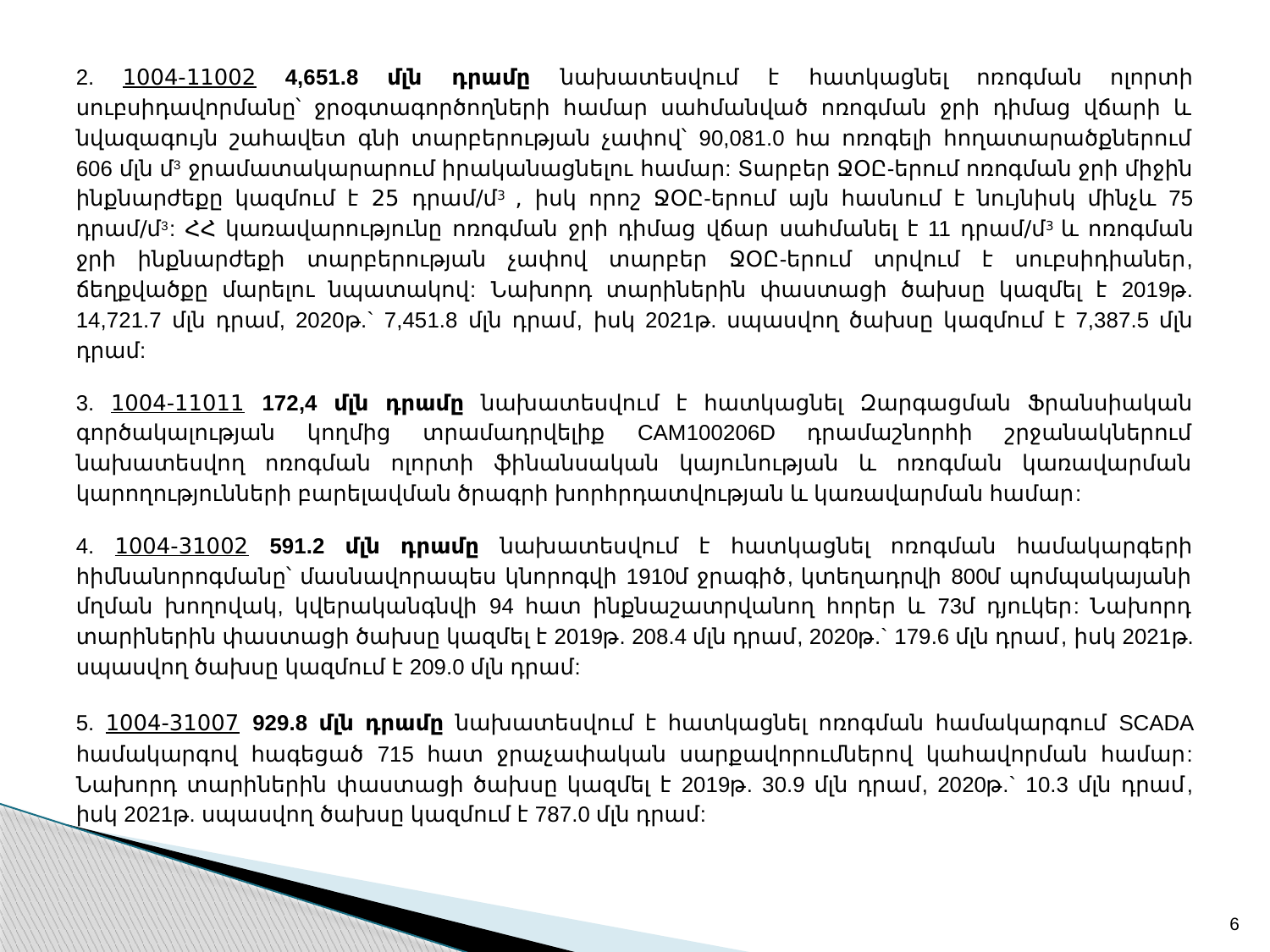

2. 1004-11002 4,651.8 մլն դրամը նախատեսվում է հատկացնել ոռոգման ոլորտի սուբսիդավորմանը՝ ջրօգտագործողների համար սահմանված ոռոգման ջրի դիմաց վճարի և նվազագույն շահավետ գնի տարբերության չափով՝ 90,081.0 հա ոռոգելի հողատարածքներում 606 մլն մ3 ջրամատակարարում իրականացնելու համար: Տարբեր ՋՕԸ-երում ոռոգման ջրի միջին ինքնարժեքը կազմում է 25 դրամ/մ3 , իսկ որոշ ՋՕԸ-երում այն հասնում է նույնիսկ մինչև 75 դրամ/մ3: ՀՀ կառավարությունը ոռոգման ջրի դիմաց վճար սահմանել է 11 դրամ/մ3 և ոռոգման ջրի ինքնարժեքի տարբերության չափով տարբեր ՋՕԸ-երում տրվում է սուբսիդիաներ, ճեղքվածքը մարելու նպատակով: Նախորդ տարիներին փաստացի ծախսը կազմել է 2019թ. 14,721.7 մլն դրամ, 2020թ.` 7,451.8 մլն դրամ, իսկ 2021թ. սպասվող ծախսը կազմում է 7,387.5 մլն դրամ:
3. 1004-11011 172,4 մլն դրամը նախատեսվում է հատկացնել Զարգացման Ֆրանսիական գործակալության կողմից տրամադրվելիք CAM100206D դրամաշնորհի շրջանակներում նախատեսվող ոռոգման ոլորտի ֆինանսական կայունության և ոռոգման կառավարման կարողությունների բարելավման ծրագրի խորհրդատվության և կառավարման համար:
4. 1004-31002 591.2 մլն դրամը նախատեսվում է հատկացնել ոռոգման համակարգերի հիմնանորոգմանը՝ մասնավորապես կնորոգվի 1910մ ջրագիծ, կտեղադրվի 800մ պոմպակայանի մղման խողովակ, կվերականգնվի 94 հատ ինքնաշատրվանող հորեր և 73մ դյուկեր: Նախորդ տարիներին փաստացի ծախսը կազմել է 2019թ. 208.4 մլն դրամ, 2020թ.` 179.6 մլն դրամ, իսկ 2021թ. սպասվող ծախսը կազմում է 209.0 մլն դրամ:
5. 1004-31007 929.8 մլն դրամը նախատեսվում է հատկացնել ոռոգման համակարգում SCADA համակարգով հագեցած 715 հատ ջրաչափական սարքավորումներով կահավորման համար: Նախորդ տարիներին փաստացի ծախսը կազմել է 2019թ. 30.9 մլն դրամ, 2020թ.` 10.3 մլն դրամ, իսկ 2021թ. սպասվող ծախսը կազմում է 787.0 մլն դրամ:
6